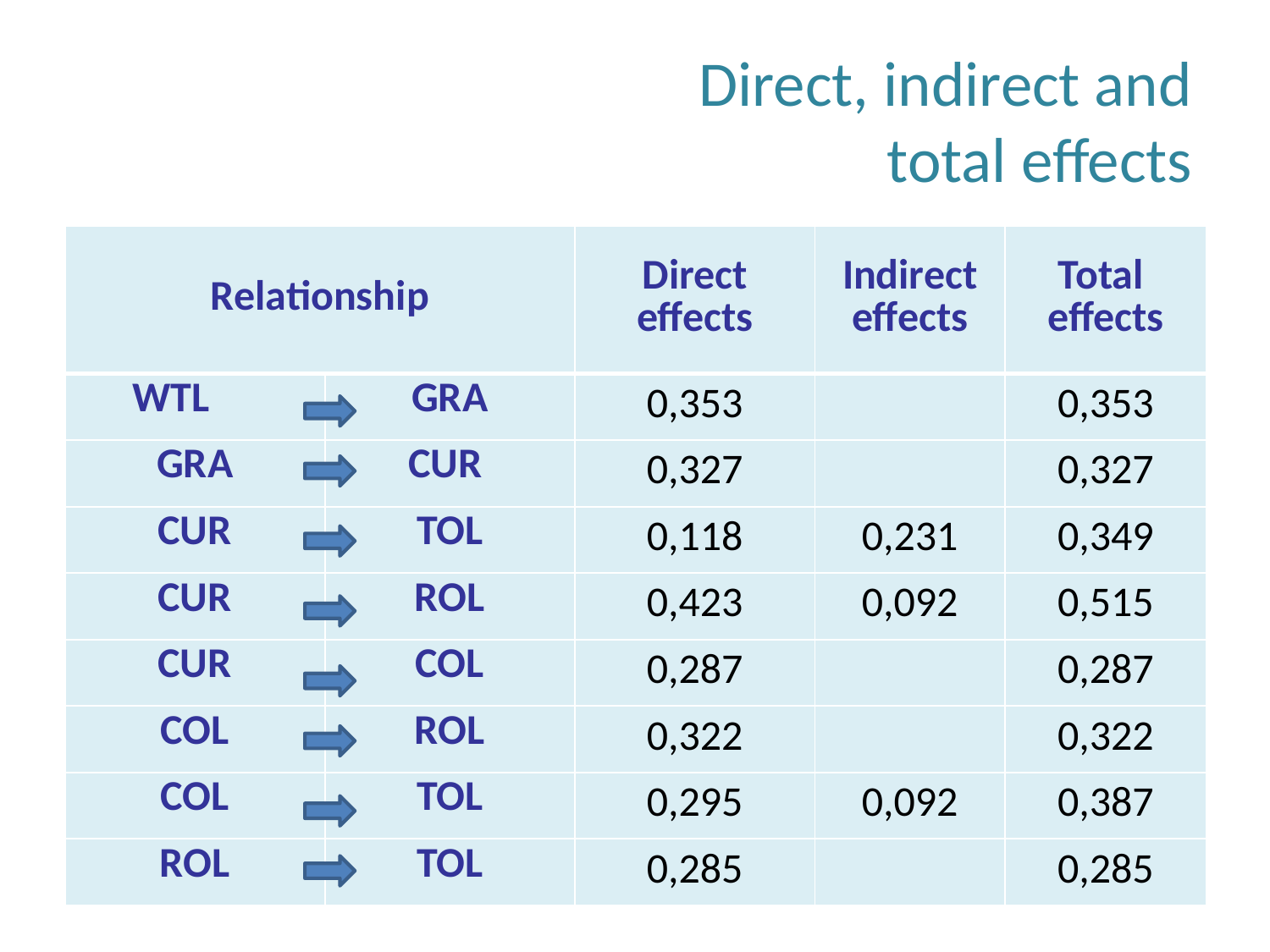

Direct, indirect and total effects
| Relationship |  | Direct effects | Indirect effects | Total effects |
| --- | --- | --- | --- | --- |
| WTL | GRA | 0,353 |  | 0,353 |
| GRA | CUR | 0,327 |  | 0,327 |
| CUR | TOL | 0,118 | 0,231 | 0,349 |
| CUR | ROL | 0,423 | 0,092 | 0,515 |
| CUR | COL | 0,287 |  | 0,287 |
| COL | ROL | 0,322 |  | 0,322 |
| COL | TOL | 0,295 | 0,092 | 0,387 |
| ROL | TOL | 0,285 |  | 0,285 |